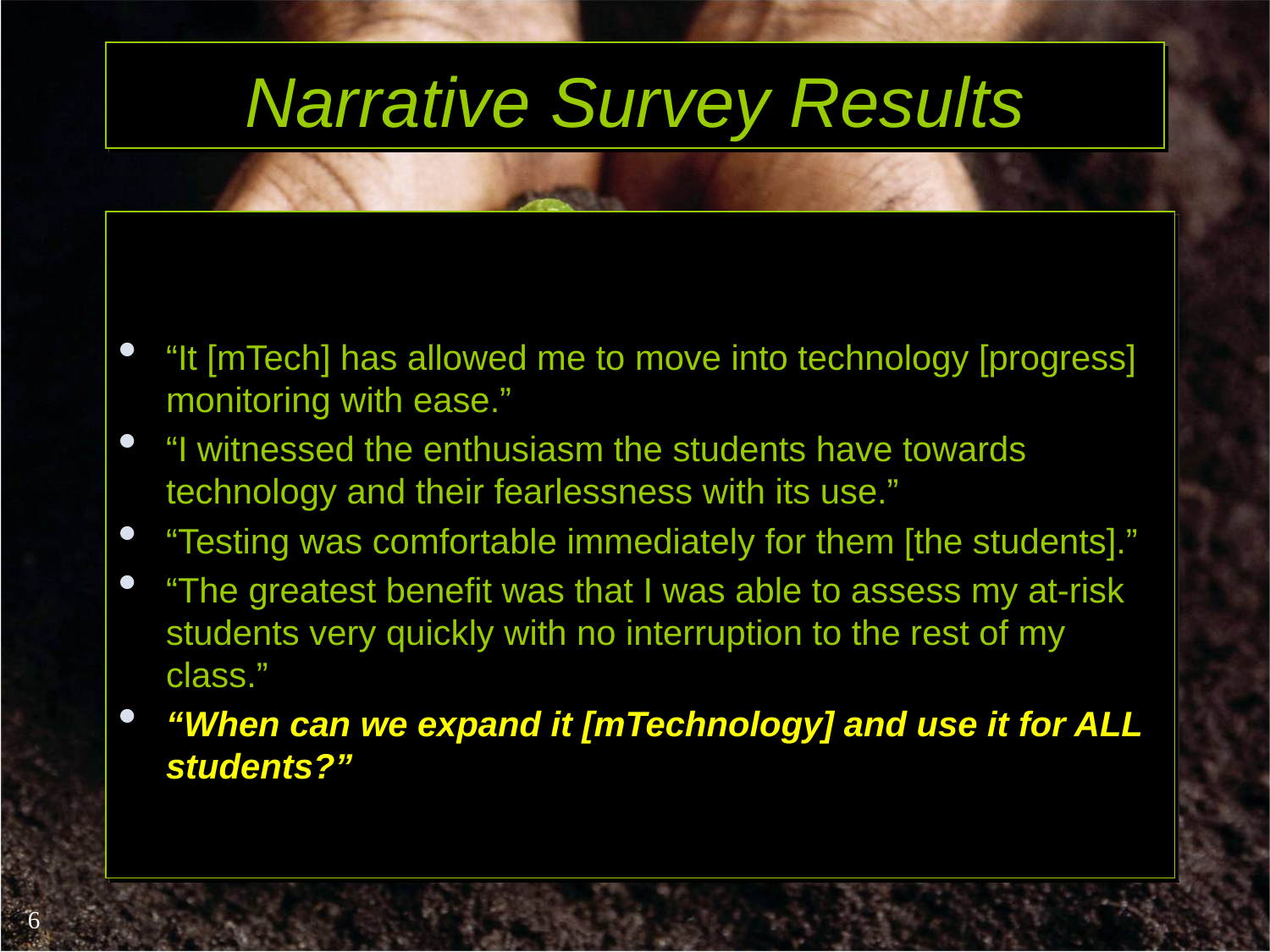

Narrative Survey Results

“It [mTech] has allowed me to move into technology [progress] monitoring with ease.”
“I witnessed the enthusiasm the students have towards technology and their fearlessness with its use.”
“Testing was comfortable immediately for them [the students].”
“The greatest benefit was that I was able to assess my at-risk students very quickly with no interruption to the rest of my class.”
“When can we expand it [mTechnology] and use it for ALL students?”
6